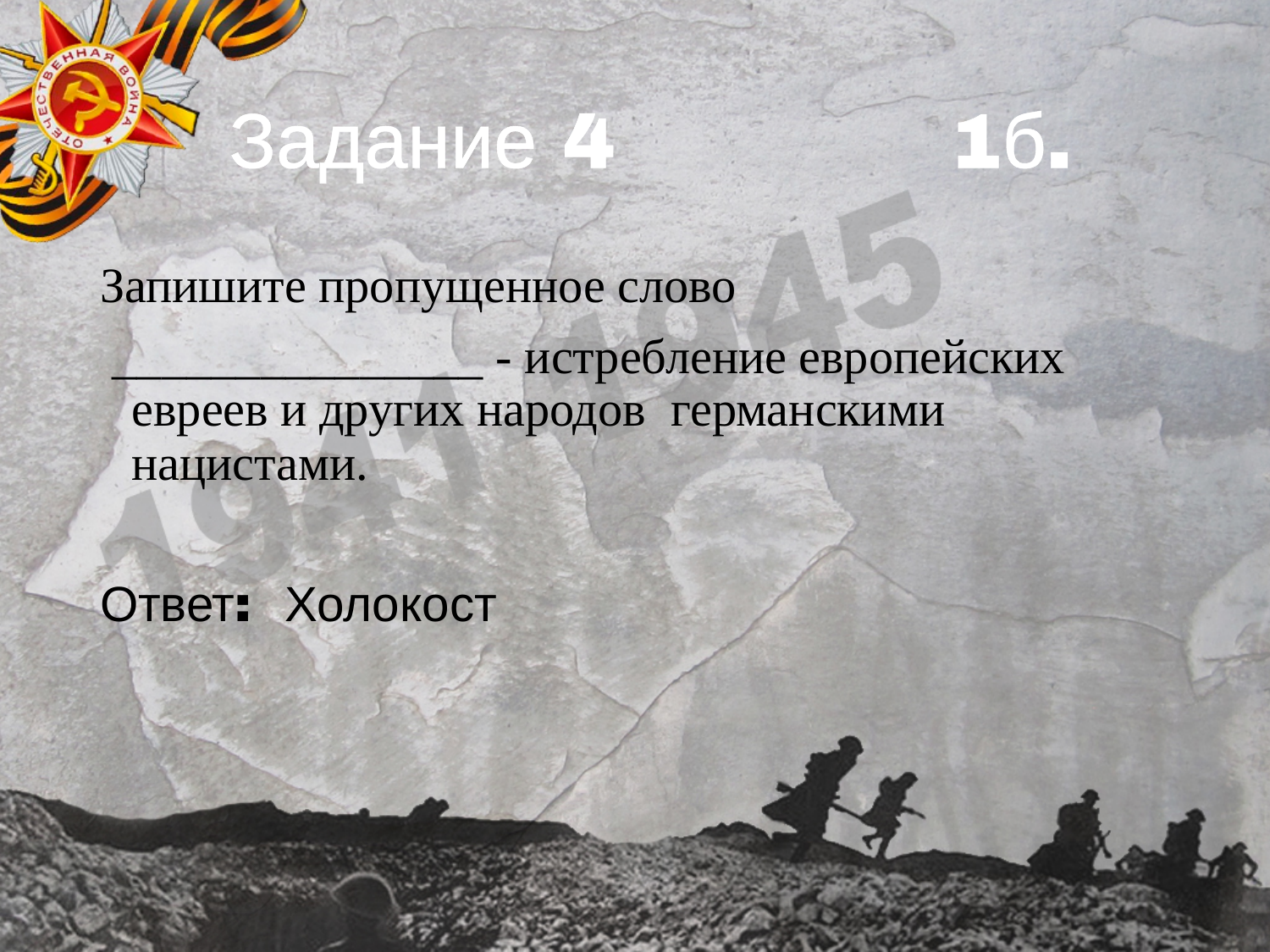

# Задание 4             1б.
Запишите пропущенное слово
 _______________ - истребление европейских евреев и других народов  германскими нацистами.

Ответ:  Холокост